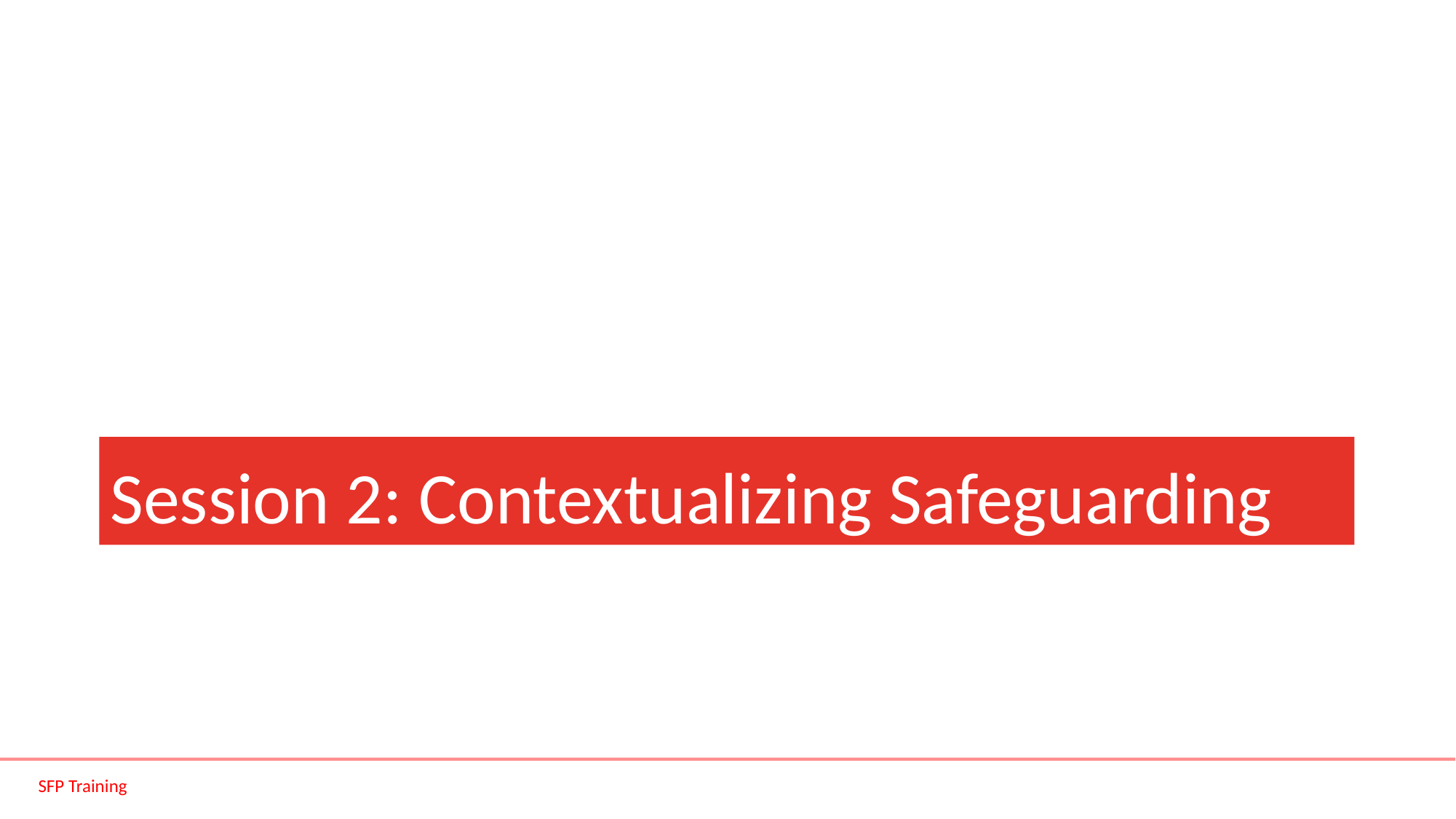

# Session 2: Contextualizing Safeguarding

SFP Training